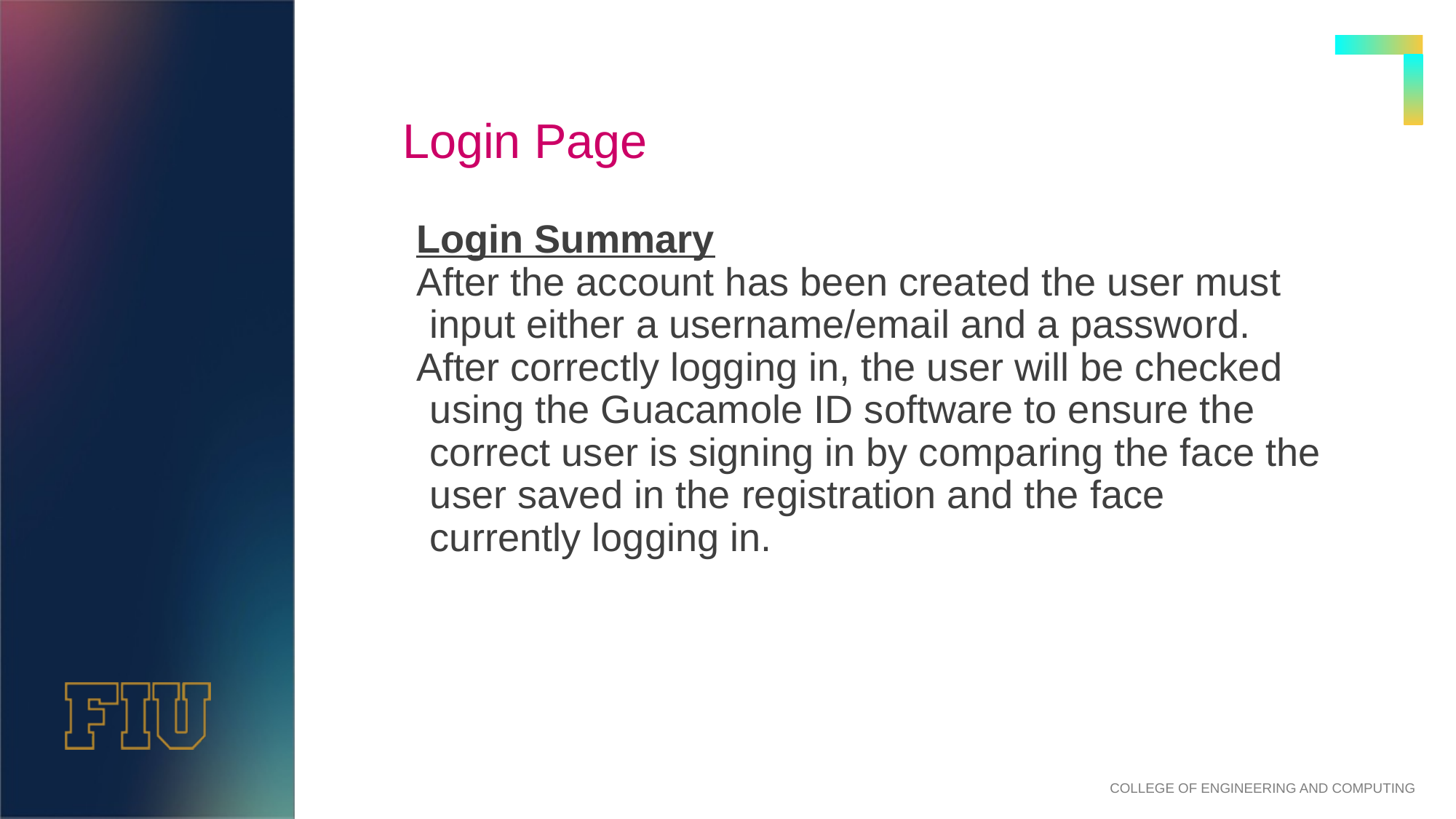

# Login Page
Login Summary
After the account has been created the user must input either a username/email and a password.
After correctly logging in, the user will be checked using the Guacamole ID software to ensure the correct user is signing in by comparing the face the user saved in the registration and the face currently logging in.